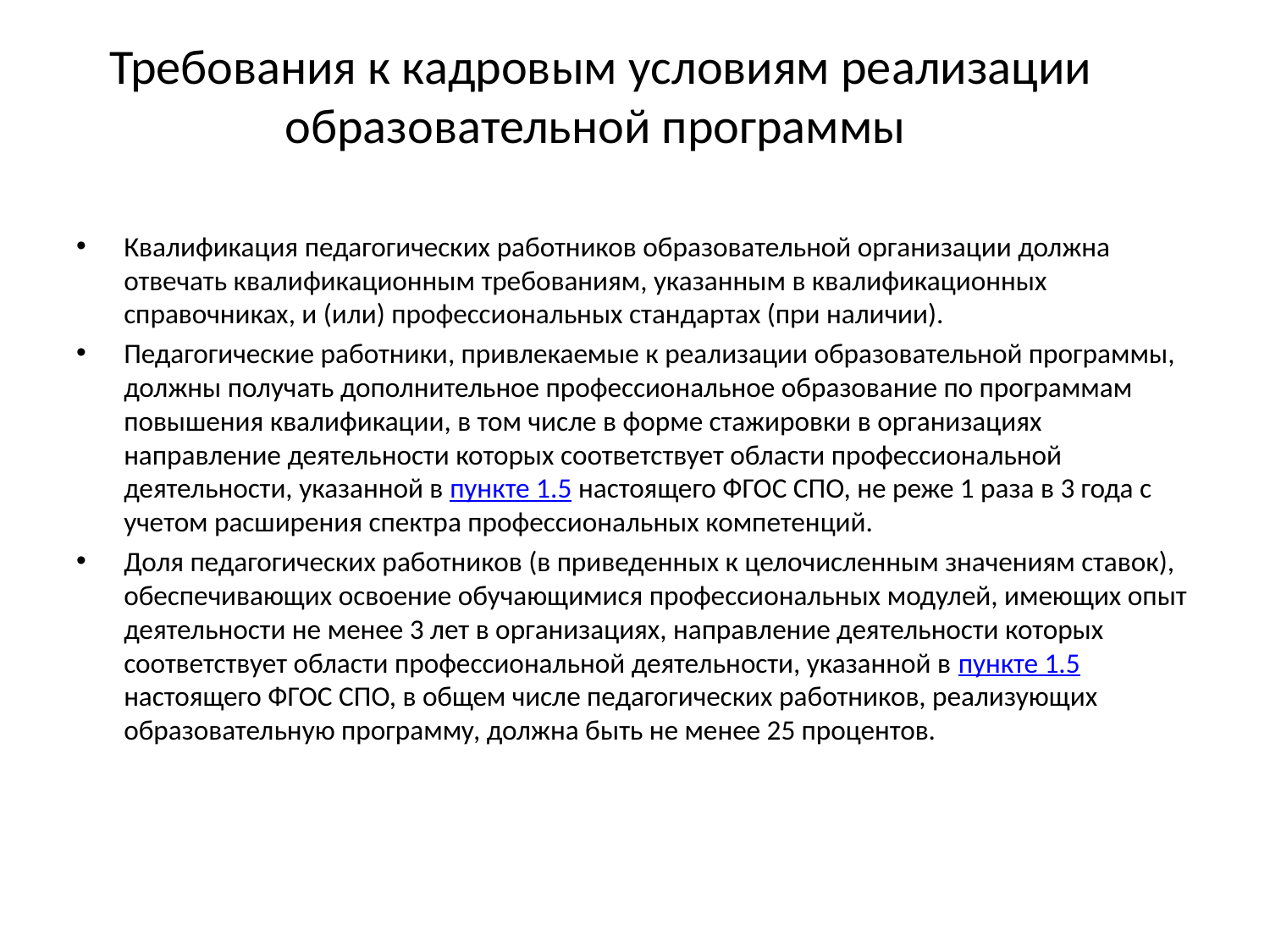

# Требования к кадровым условиям реализации образовательной программы
Квалификация педагогических работников образовательной организации должна отвечать квалификационным требованиям, указанным в квалификационных справочниках, и (или) профессиональных стандартах (при наличии).
Педагогические работники, привлекаемые к реализации образовательной программы, должны получать дополнительное профессиональное образование по программам повышения квалификации, в том числе в форме стажировки в организациях направление деятельности которых соответствует области профессиональной деятельности, указанной в пункте 1.5 настоящего ФГОС СПО, не реже 1 раза в 3 года с учетом расширения спектра профессиональных компетенций.
Доля педагогических работников (в приведенных к целочисленным значениям ставок), обеспечивающих освоение обучающимися профессиональных модулей, имеющих опыт деятельности не менее 3 лет в организациях, направление деятельности которых соответствует области профессиональной деятельности, указанной в пункте 1.5 настоящего ФГОС СПО, в общем числе педагогических работников, реализующих образовательную программу, должна быть не менее 25 процентов.